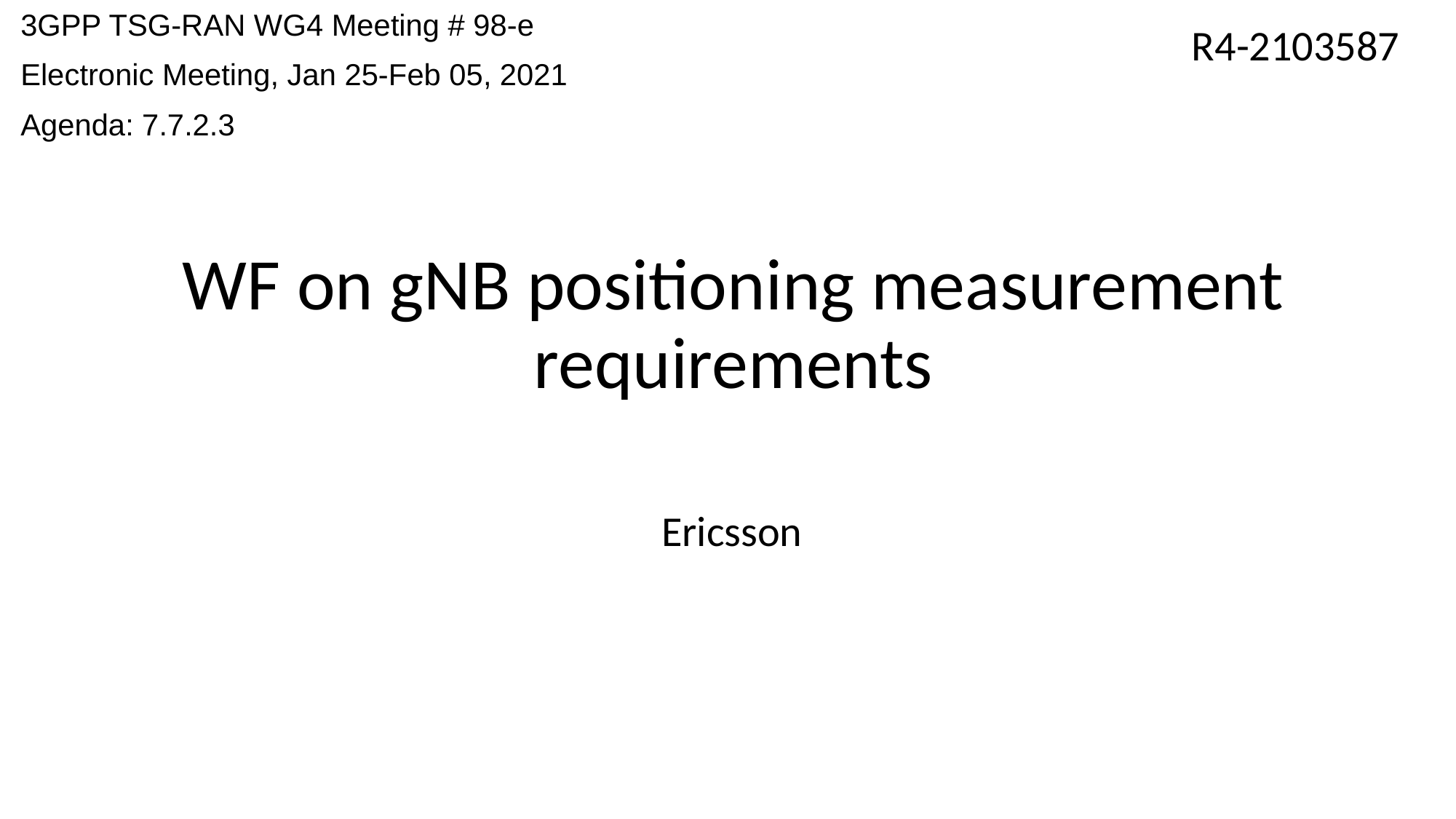

3GPP TSG-RAN WG4 Meeting # 98-e
Electronic Meeting, Jan 25-Feb 05, 2021
Agenda: 7.7.2.3
R4-2103587
# WF on gNB positioning measurement requirements
Ericsson